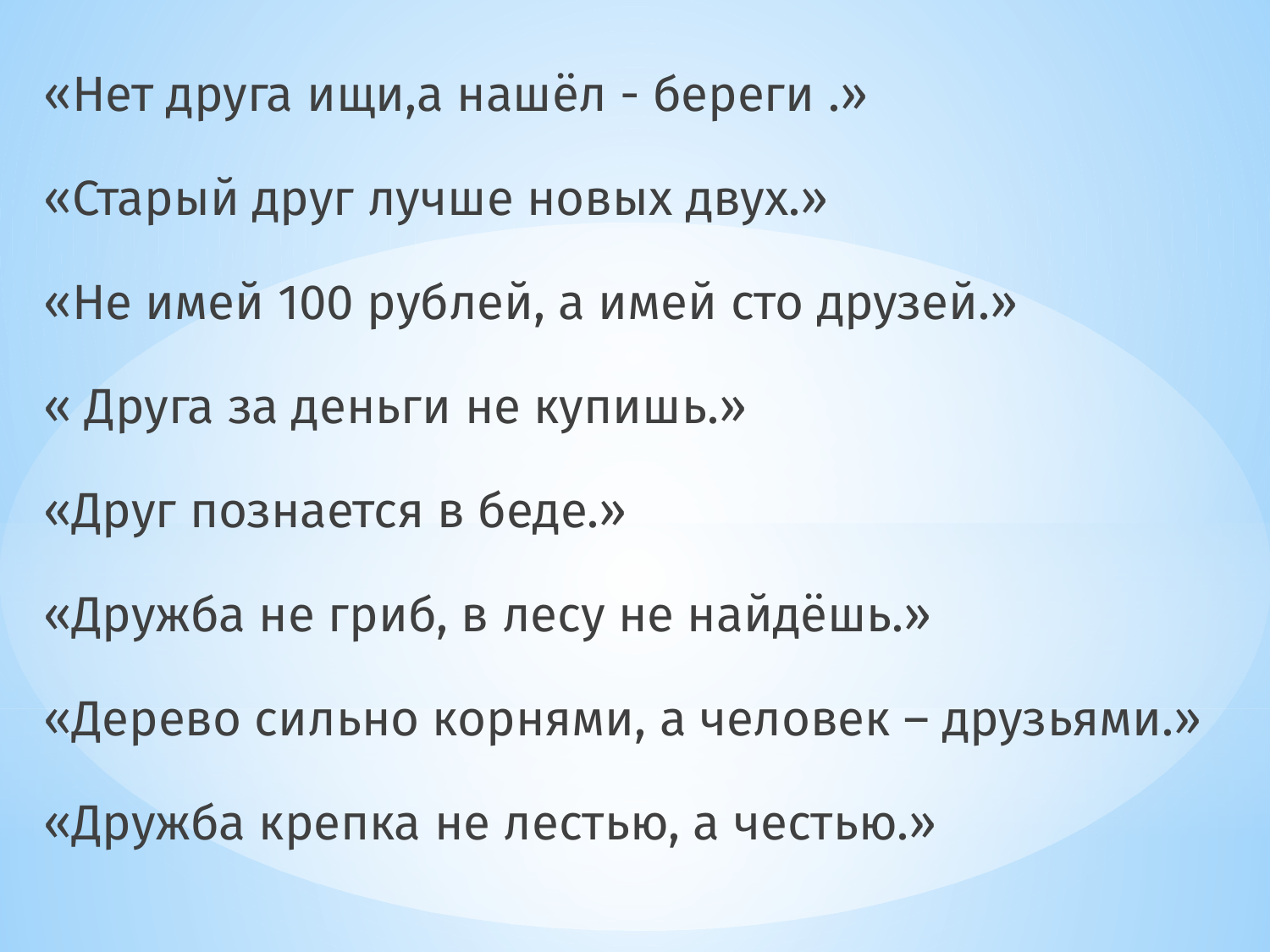

«Нет друга ищи,а нашёл - береги .»
«Старый друг лучше новых двух.»
«Не имей 100 рублей, а имей сто друзей.»
« Друга за деньги не купишь.»
«Друг познается в беде.»
«Дружба не гриб, в лесу не найдёшь.»
«Дерево сильно корнями, а человек – друзьями.»
«Дружба крепка не лестью, а честью.»

#